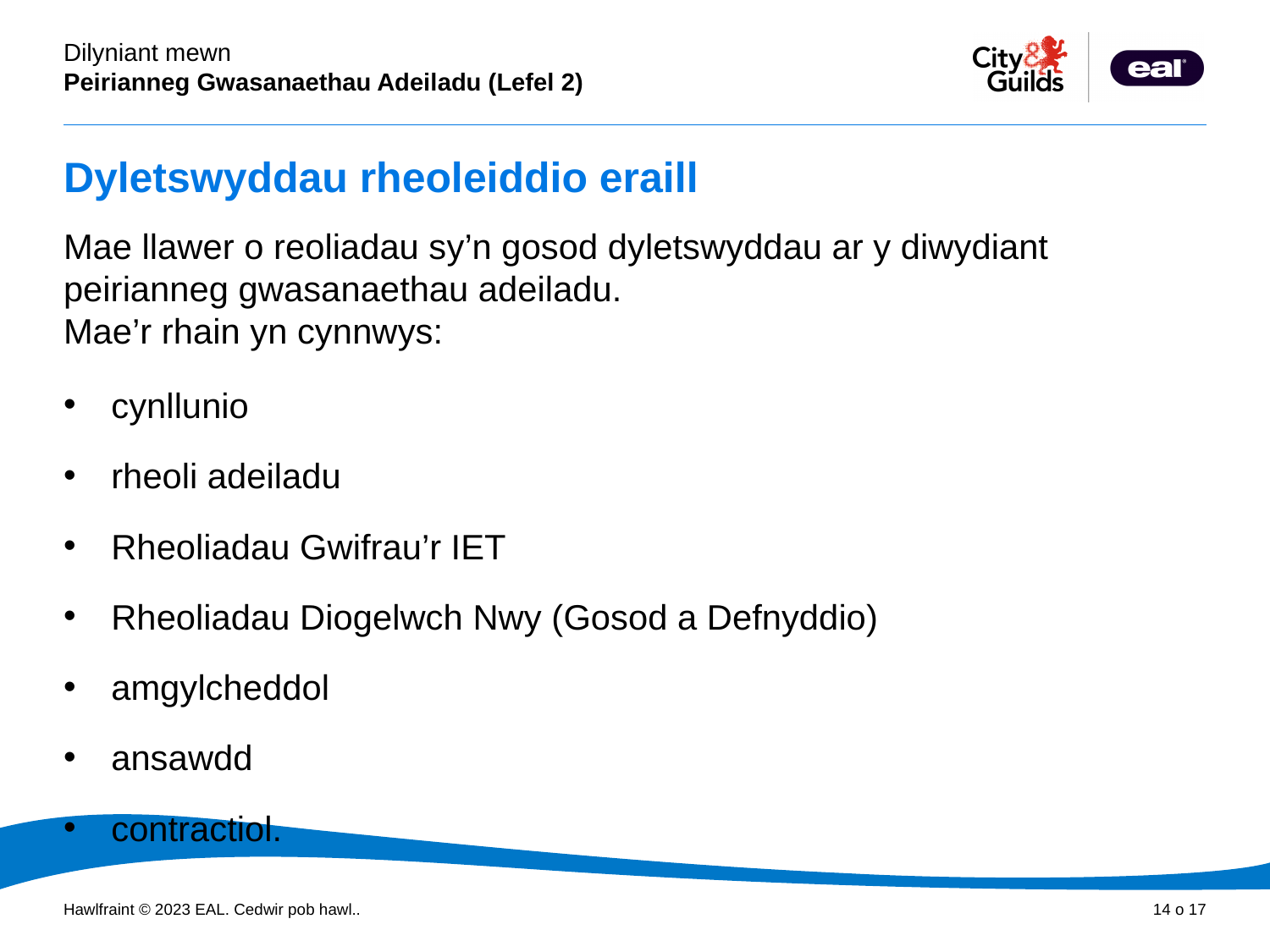

# Dyletswyddau rheoleiddio eraill
Mae llawer o reoliadau sy’n gosod dyletswyddau ar y diwydiant peirianneg gwasanaethau adeiladu.
Mae’r rhain yn cynnwys:
cynllunio
rheoli adeiladu
Rheoliadau Gwifrau’r IET
Rheoliadau Diogelwch Nwy (Gosod a Defnyddio)
amgylcheddol
ansawdd
contractiol.